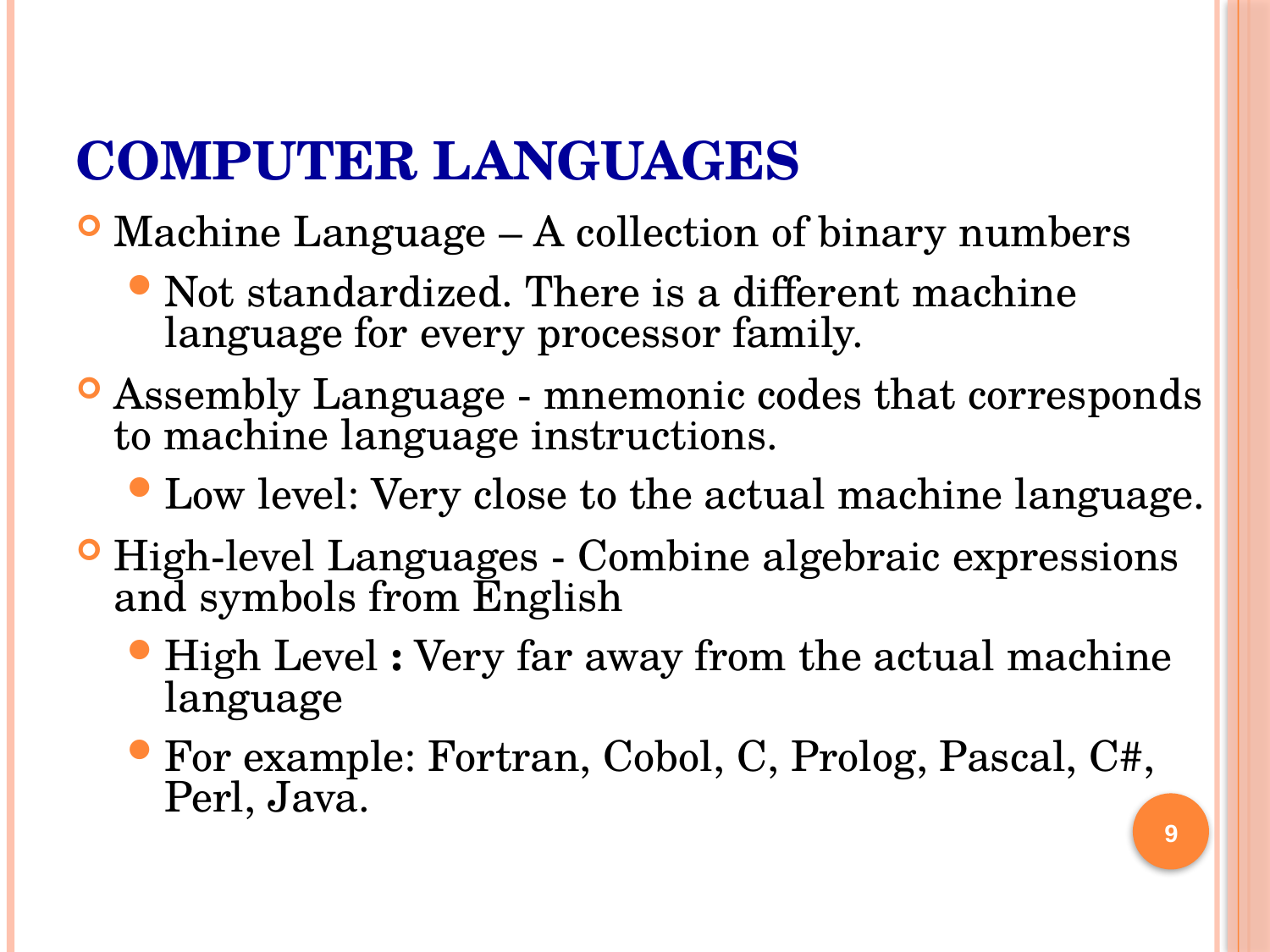

# Computer Languages
Machine Language – A collection of binary numbers
Not standardized. There is a different machine language for every processor family.
Assembly Language - mnemonic codes that corresponds to machine language instructions.
Low level: Very close to the actual machine language.
High-level Languages - Combine algebraic expressions and symbols from English
High Level : Very far away from the actual machine language
For example: Fortran, Cobol, C, Prolog, Pascal, C#, Perl, Java.
9